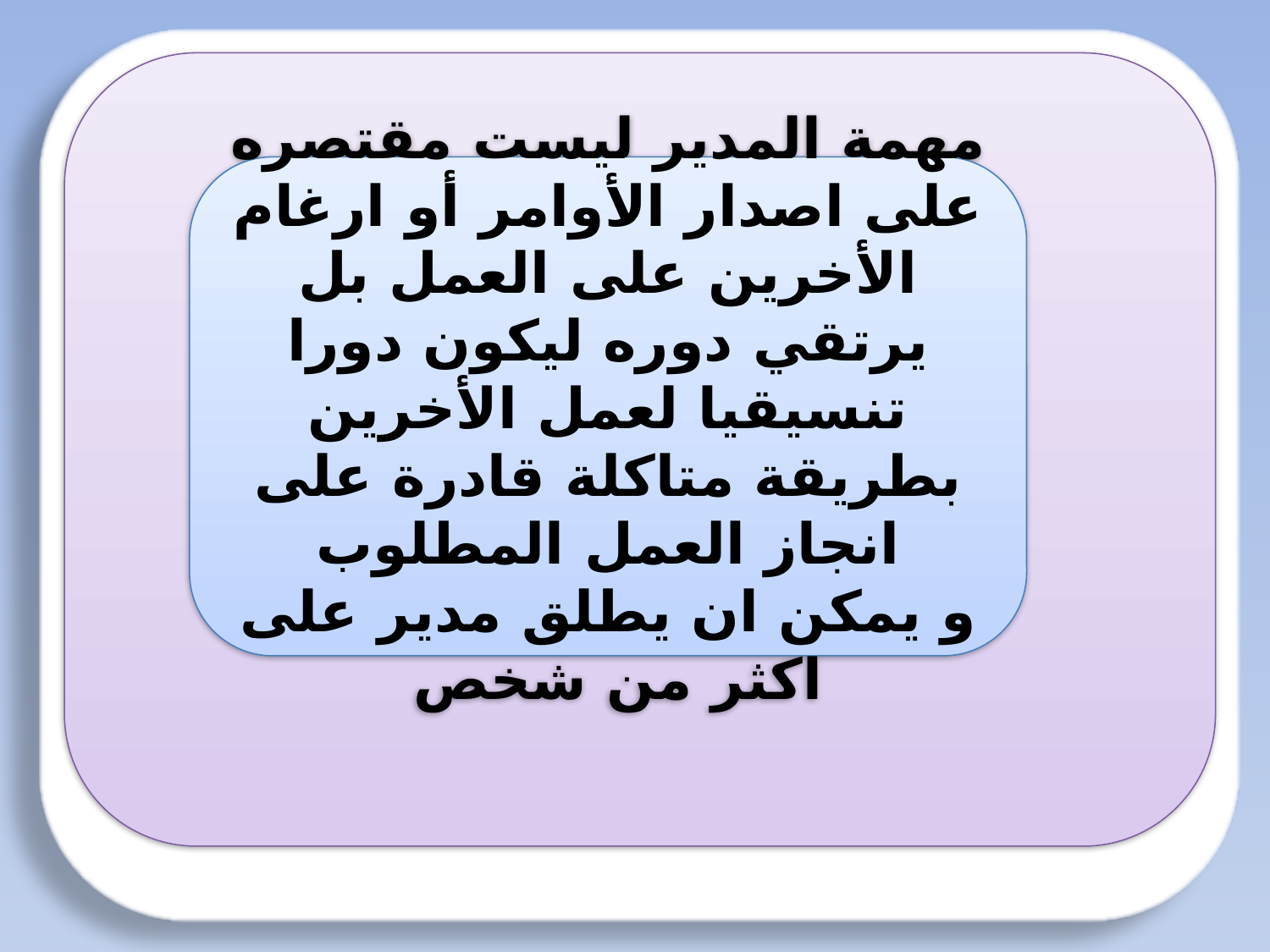

مهمة المدير ليست مقتصره على اصدار الأوامر أو ارغام الأخرين على العمل بل يرتقي دوره ليكون دورا تنسيقيا لعمل الأخرين بطريقة متاكلة قادرة على انجاز العمل المطلوب
و يمكن ان يطلق مدير على اكثر من شخص
#